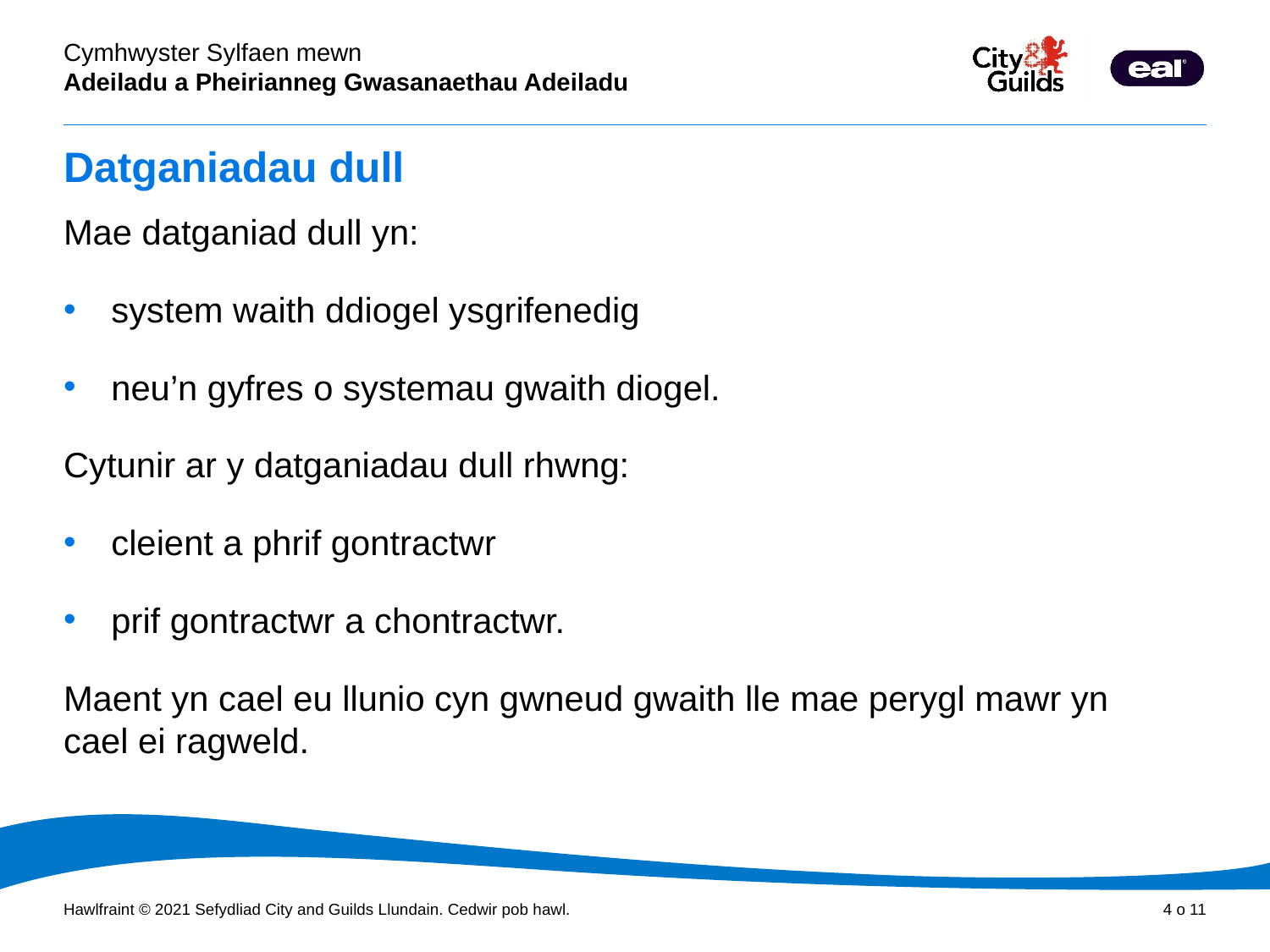

# Datganiadau dull
Mae datganiad dull yn:
system waith ddiogel ysgrifenedig
neu’n gyfres o systemau gwaith diogel.
Cytunir ar y datganiadau dull rhwng:
cleient a phrif gontractwr
prif gontractwr a chontractwr.
Maent yn cael eu llunio cyn gwneud gwaith lle mae perygl mawr yn cael ei ragweld.